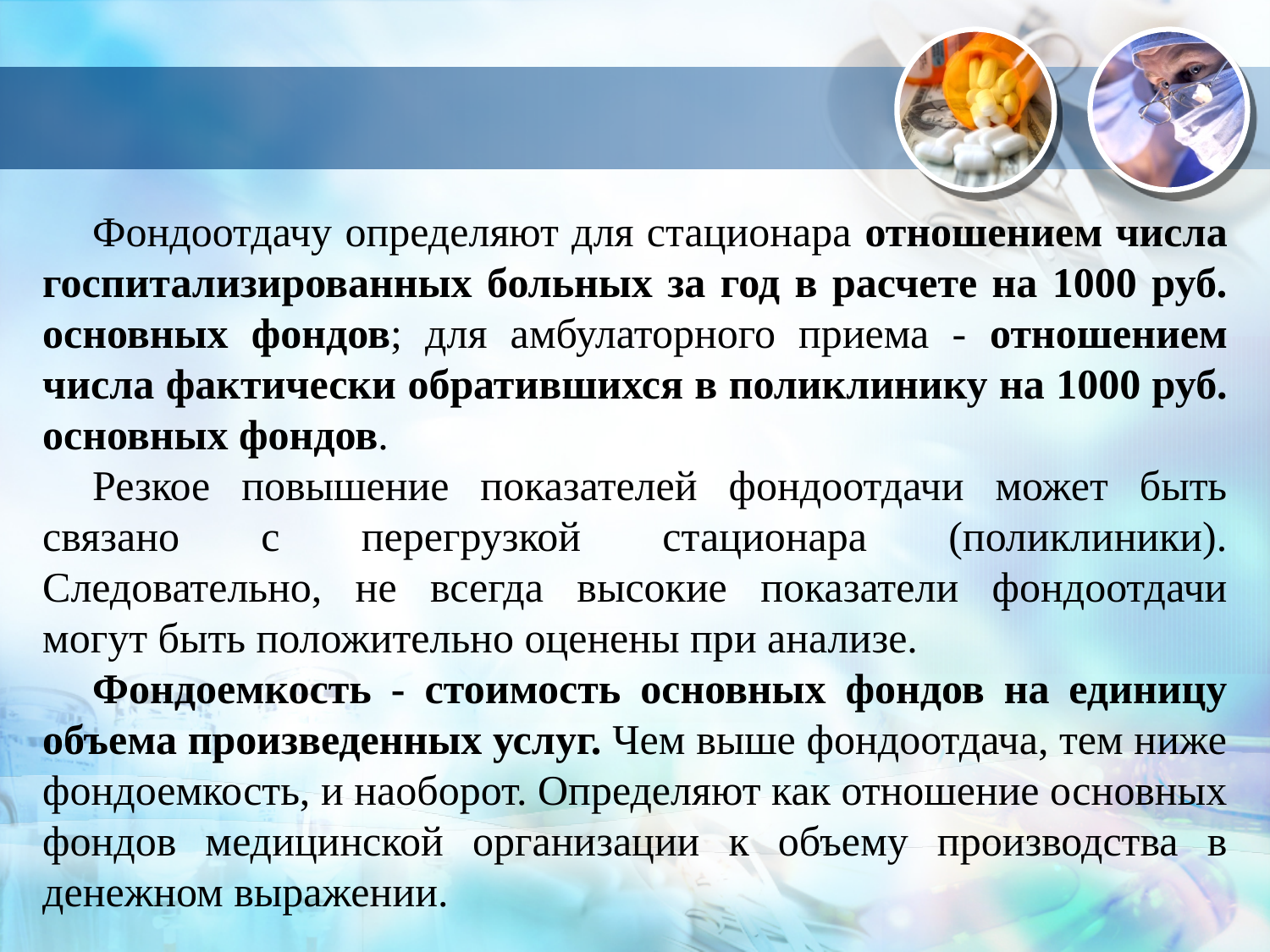

Фондоотдачу определяют для стационара отношением числа госпитализированных больных за год в расчете на 1000 руб. основных фондов; для амбулаторного приема - отношением числа фактически обратившихся в поликлинику на 1000 руб. основных фондов.
Резкое повышение показателей фондоотдачи может быть связано с перегрузкой стационара (поликлиники). Следовательно, не всегда высокие показатели фондоотдачи могут быть положительно оценены при анализе.
Фондоемкость - стоимость основных фондов на единицу объема произведенных услуг. Чем выше фондоотдача, тем ниже фондоемкость, и наоборот. Определяют как отношение основных фондов медицинской организации к объему производства в денежном выражении.